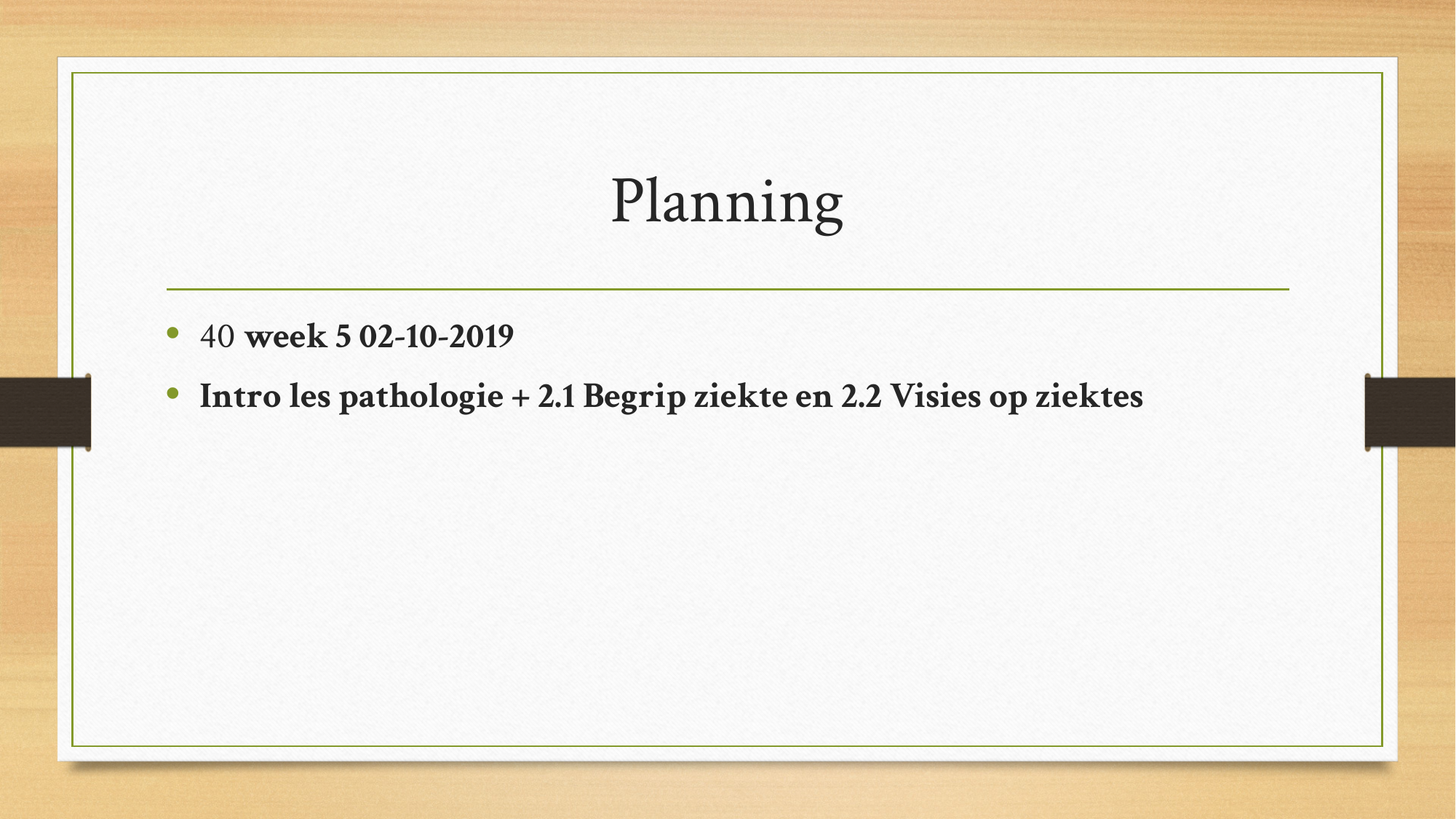

# Planning
40 week 5 02-10-2019
Intro les pathologie + 2.1 Begrip ziekte en 2.2 Visies op ziektes